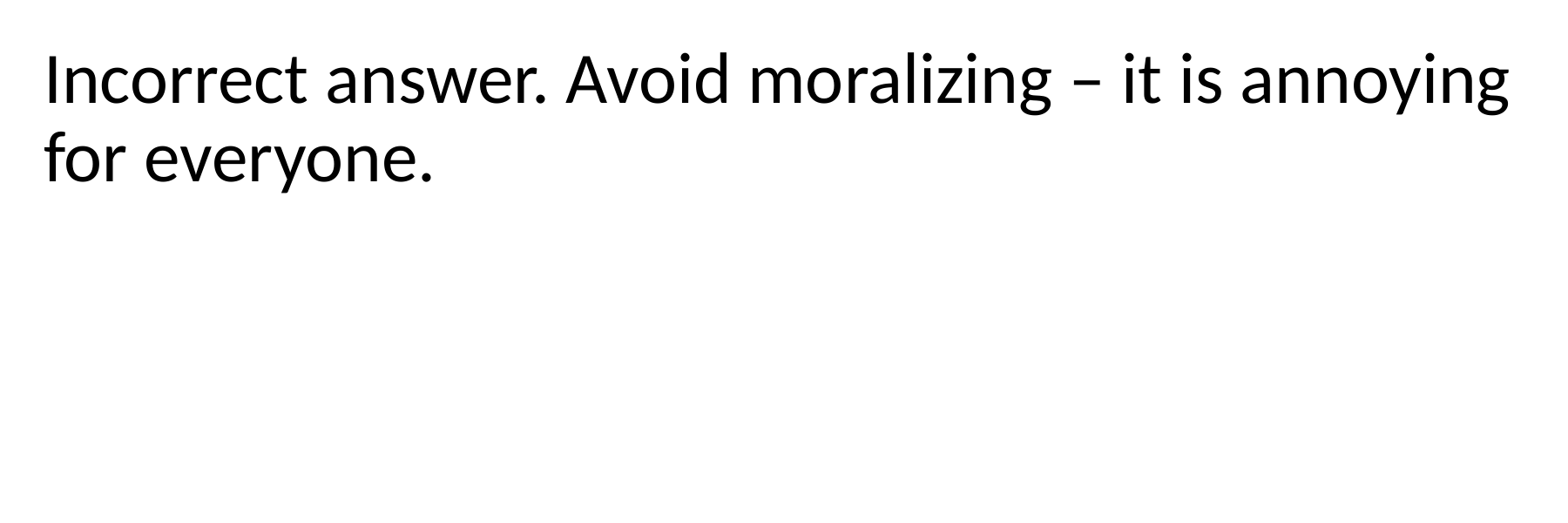

Incorrect answer. Avoid moralizing – it is annoying for everyone.